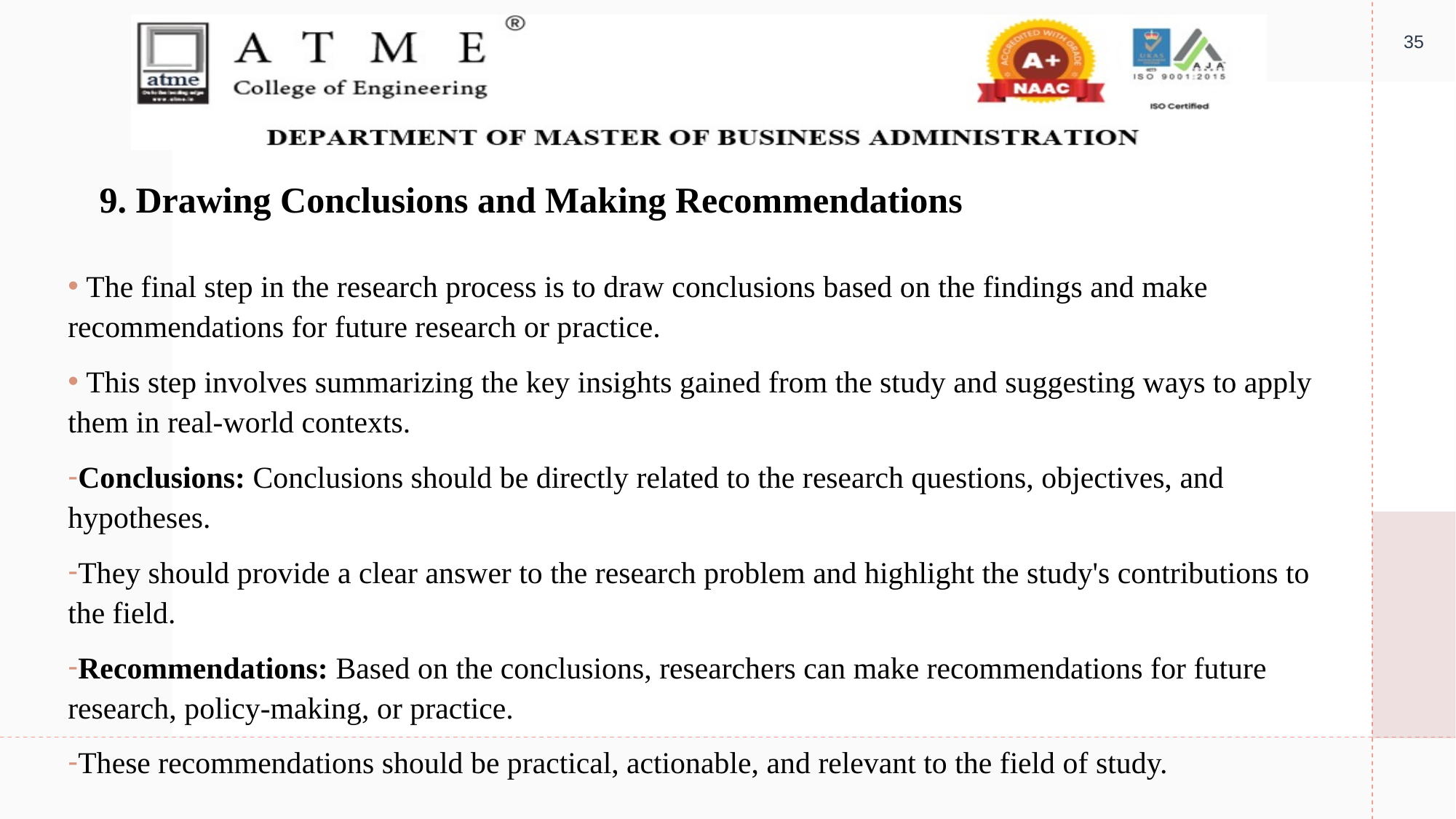

35
# 9. Drawing Conclusions and Making Recommendations
 The final step in the research process is to draw conclusions based on the findings and make recommendations for future research or practice.
 This step involves summarizing the key insights gained from the study and suggesting ways to apply them in real-world contexts.
Conclusions: Conclusions should be directly related to the research questions, objectives, and hypotheses.
They should provide a clear answer to the research problem and highlight the study's contributions to the field.
Recommendations: Based on the conclusions, researchers can make recommendations for future research, policy-making, or practice.
These recommendations should be practical, actionable, and relevant to the field of study.